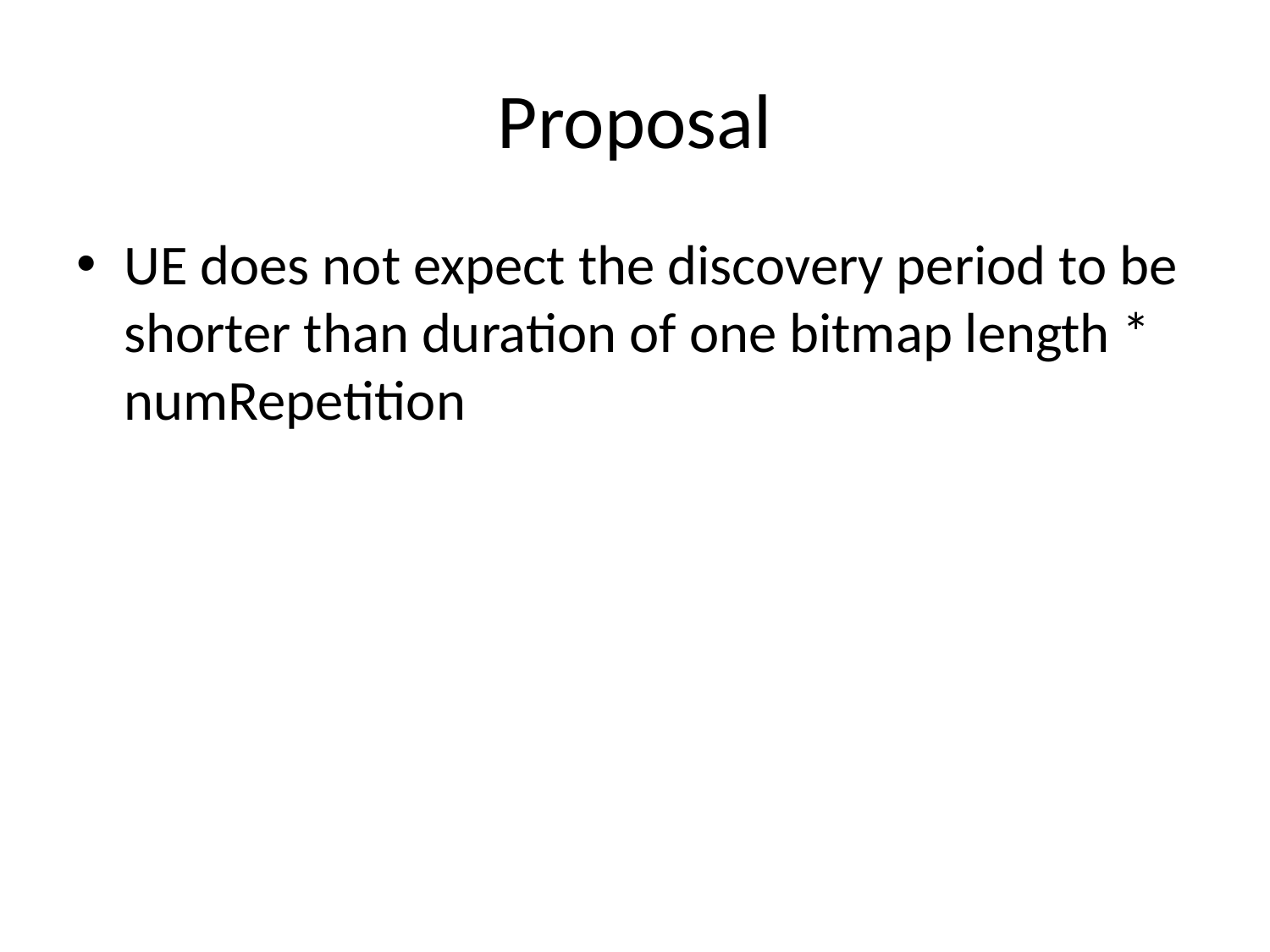

# Proposal
UE does not expect the discovery period to be shorter than duration of one bitmap length * numRepetition